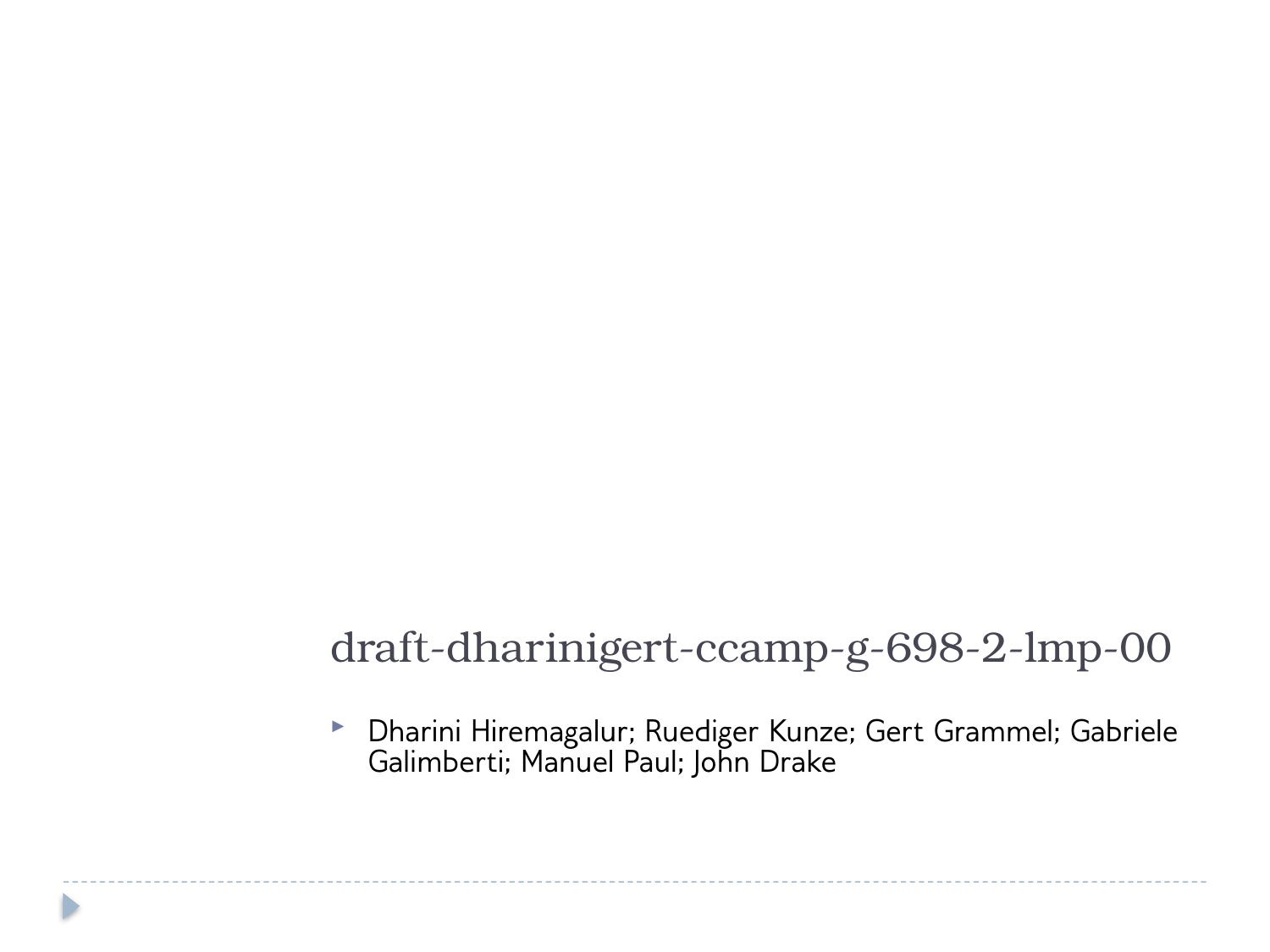

draft-dharinigert-ccamp-g-698-2-lmp-00
Dharini Hiremagalur; Ruediger Kunze; Gert Grammel; Gabriele Galimberti; Manuel Paul; John Drake